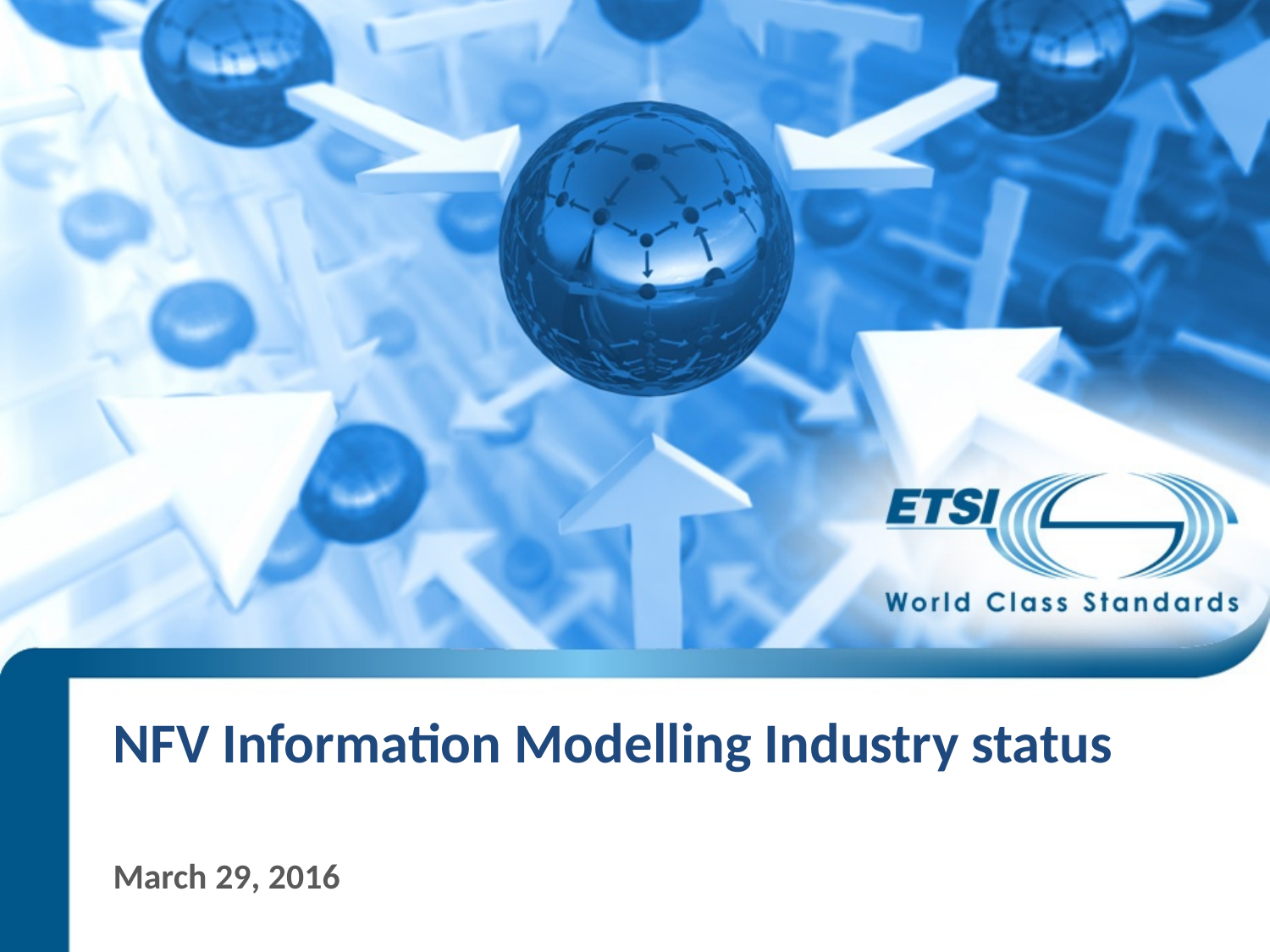

# NFV Information Modelling Industry status
March 29, 2016